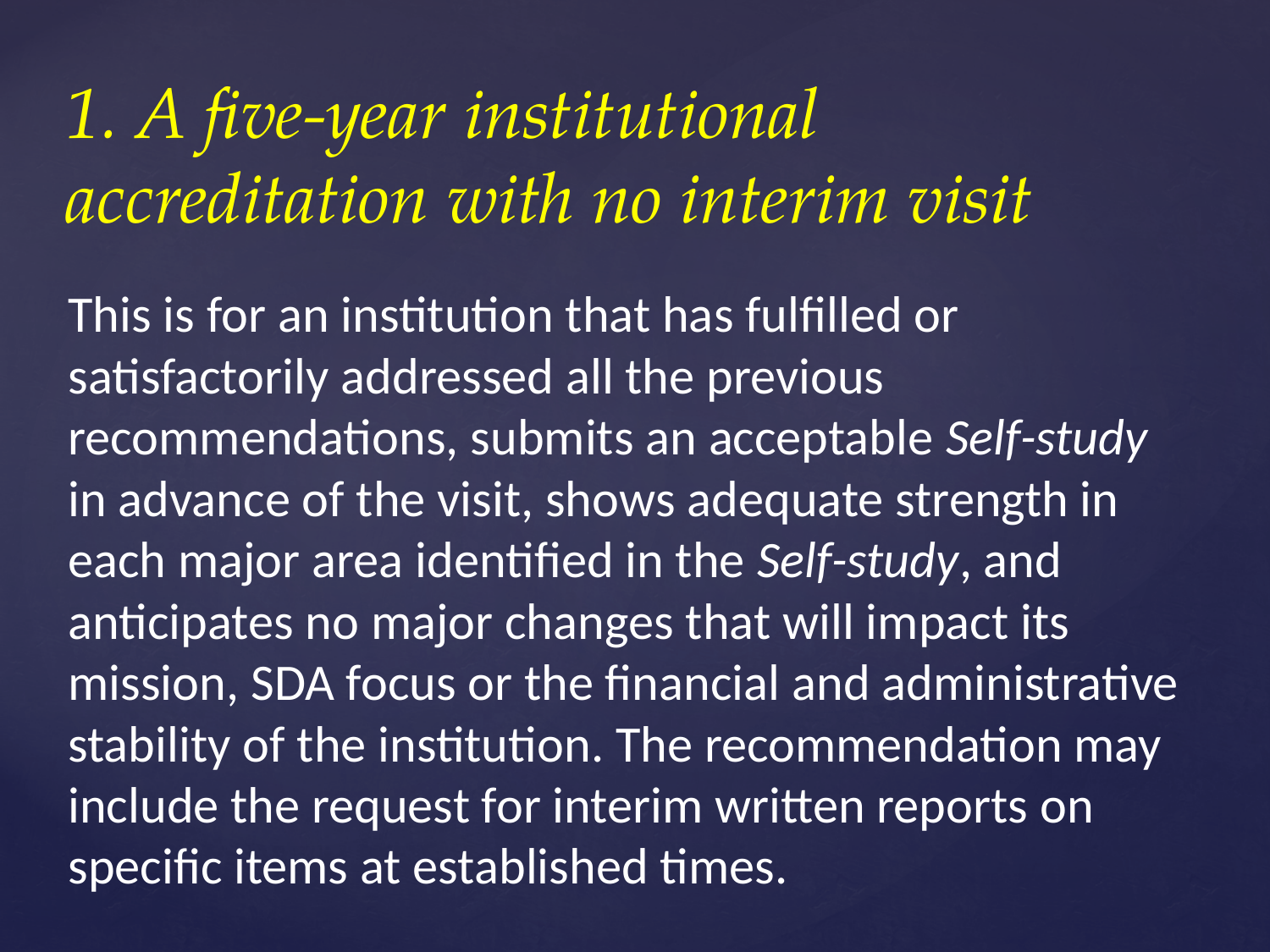

# 1. A five-year institutional accreditation with no interim visit
This is for an institution that has fulfilled or satisfactorily addressed all the previous recommendations, submits an acceptable Self-study in advance of the visit, shows adequate strength in each major area identified in the Self-study, and anticipates no major changes that will impact its mission, SDA focus or the financial and administrative stability of the institution. The recommendation may include the request for interim written reports on specific items at established times.